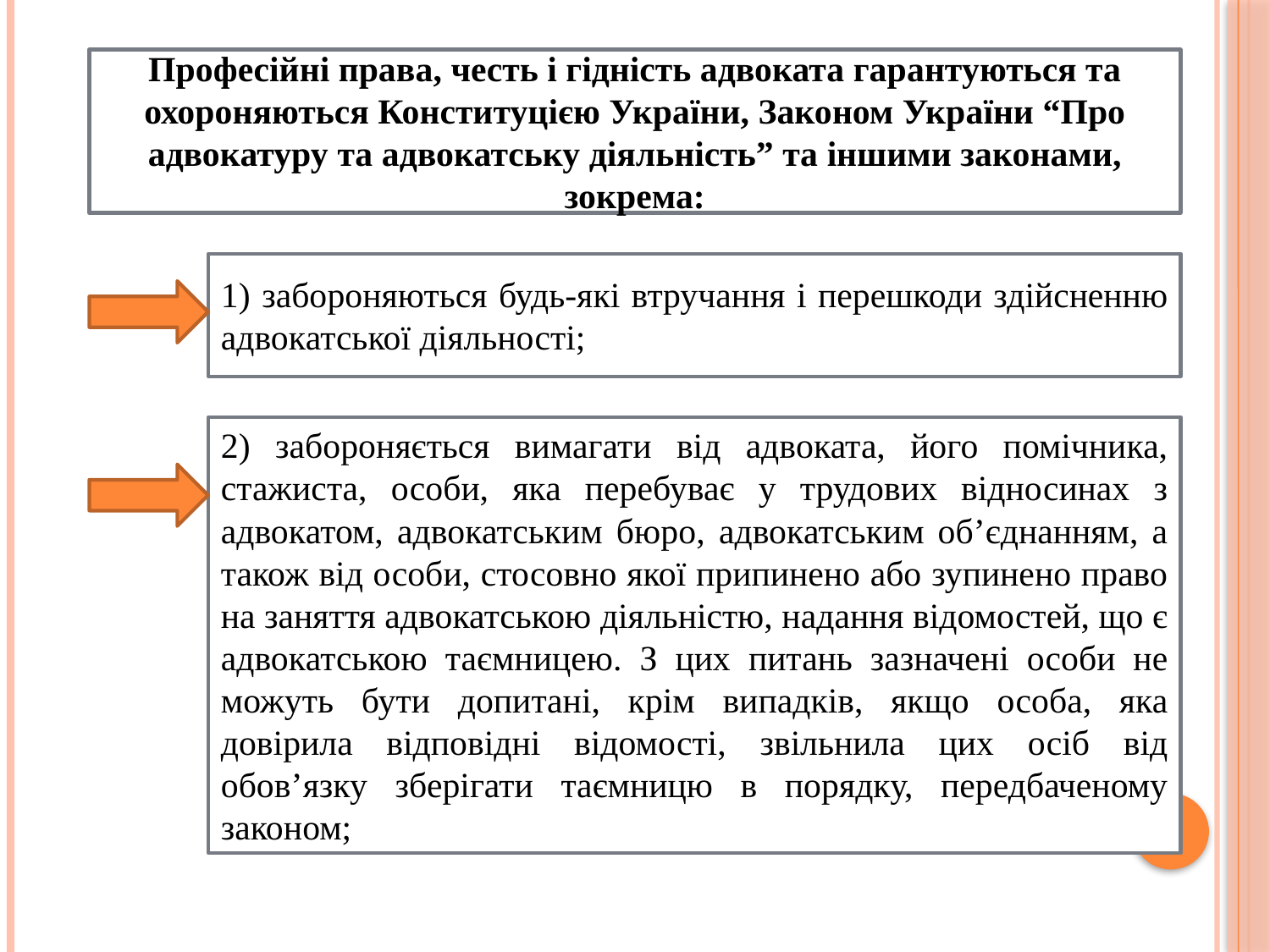

Професійні права, честь і гідність адвоката гарантуються та охороняються Конституцією України, Законом України “Про адвокатуру та адвокатську діяльність” та іншими законами, зокрема:
1) забороняються будь-які втручання і перешкоди здійсненню адвокатської діяльності;

2) забороняється вимагати від адвоката, його помічника, стажиста, особи, яка перебуває у трудових відносинах з адвокатом, адвокатським бюро, адвокатським об’єднанням, а також від особи, стосовно якої припинено або зупинено право на заняття адвокатською діяльністю, надання відомостей, що є адвокатською таємницею. З цих питань зазначені особи не можуть бути допитані, крім випадків, якщо особа, яка довірила відповідні відомості, звільнила цих осіб від обов’язку зберігати таємницю в порядку, передбаченому законом;